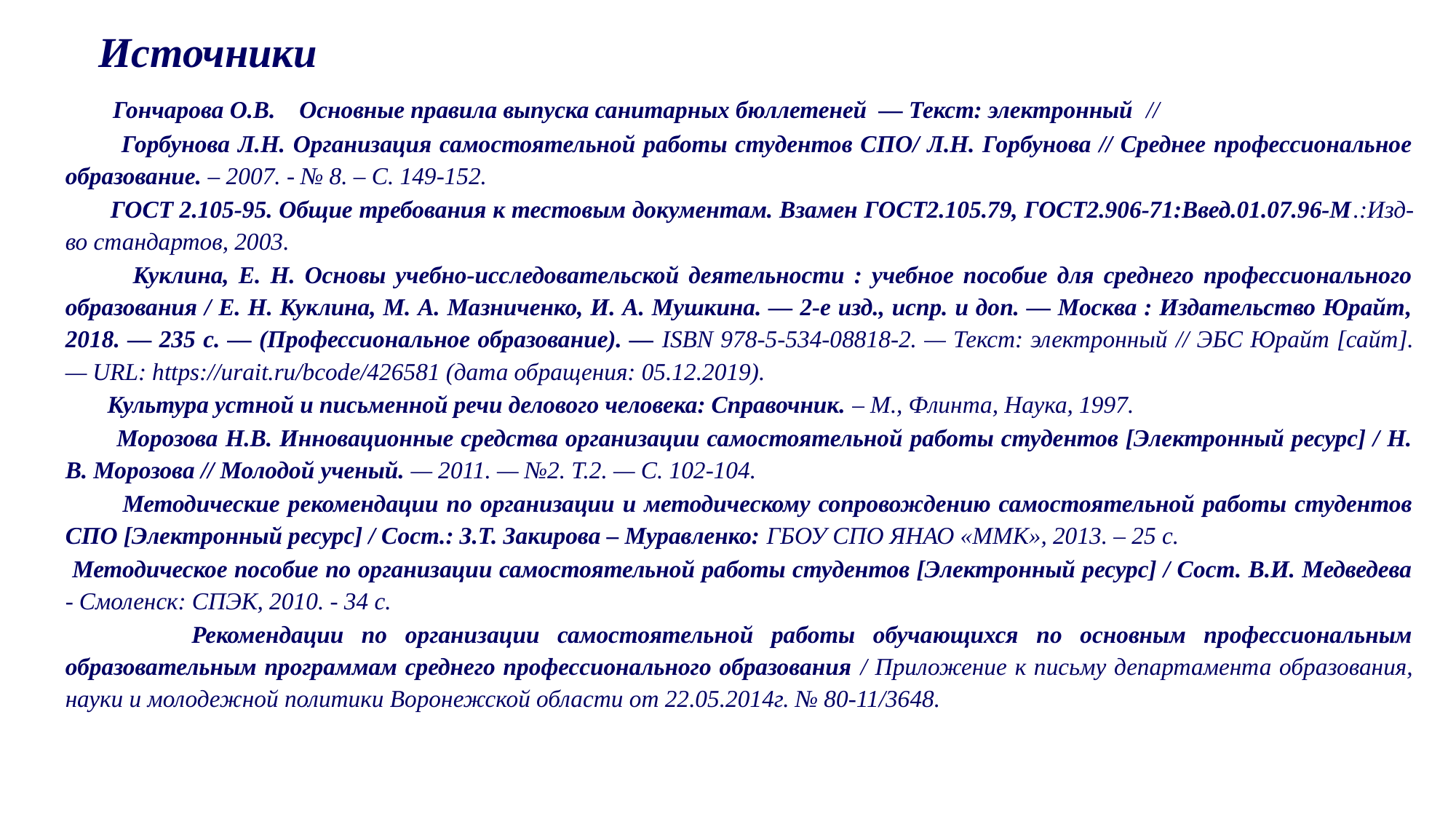

Источники
       Гончарова О.В.    Основные правила выпуска санитарных бюллетеней  — Текст: электронный  //
       Горбунова Л.Н. Организация самостоятельной работы студентов СПО/ Л.Н. Горбунова // Среднее профессиональное образование. – 2007. - № 8. – С. 149-152.
       ГОСТ 2.105-95. Общие требования к тестовым документам. Взамен ГОСТ2.105.79, ГОСТ2.906-71:Введ.01.07.96-М.:Изд-во стандартов, 2003.
       Куклина, Е. Н. Основы учебно-исследовательской деятельности : учебное пособие для среднего профессионального образования / Е. Н. Куклина, М. А. Мазниченко, И. А. Мушкина. — 2-е изд., испр. и доп. — Москва : Издательство Юрайт, 2018. — 235 с. — (Профессиональное образование). — ISBN 978-5-534-08818-2. — Текст: электронный // ЭБС Юрайт [сайт]. — URL: https://urait.ru/bcode/426581 (дата обращения: 05.12.2019).
       Культура устной и письменной речи делового человека: Справочник. – М., Флинта, Наука, 1997.
       Морозова Н.В. Инновационные средства организации самостоятельной работы студентов [Электронный ресурс] / Н. В. Морозова // Молодой ученый. — 2011. — №2. Т.2. — С. 102-104.
       Методические рекомендации по организации и методическому сопровождению самостоятельной работы студентов СПО [Электронный ресурс] / Сост.: З.Т. Закирова – Муравленко: ГБОУ СПО ЯНАО «ММК», 2013. – 25 с.
 Методическое пособие по организации самостоятельной работы студентов [Электронный ресурс] / Сост. В.И. Медведева - Смоленск: СПЭК, 2010. - 34 с.
       Рекомендации по организации самостоятельной работы обучающихся по основным профессиональным образовательным программам среднего профессионального образования / Приложение к письму департамента образования, науки и молодежной политики Воронежской области от 22.05.2014г. № 80-11/3648.